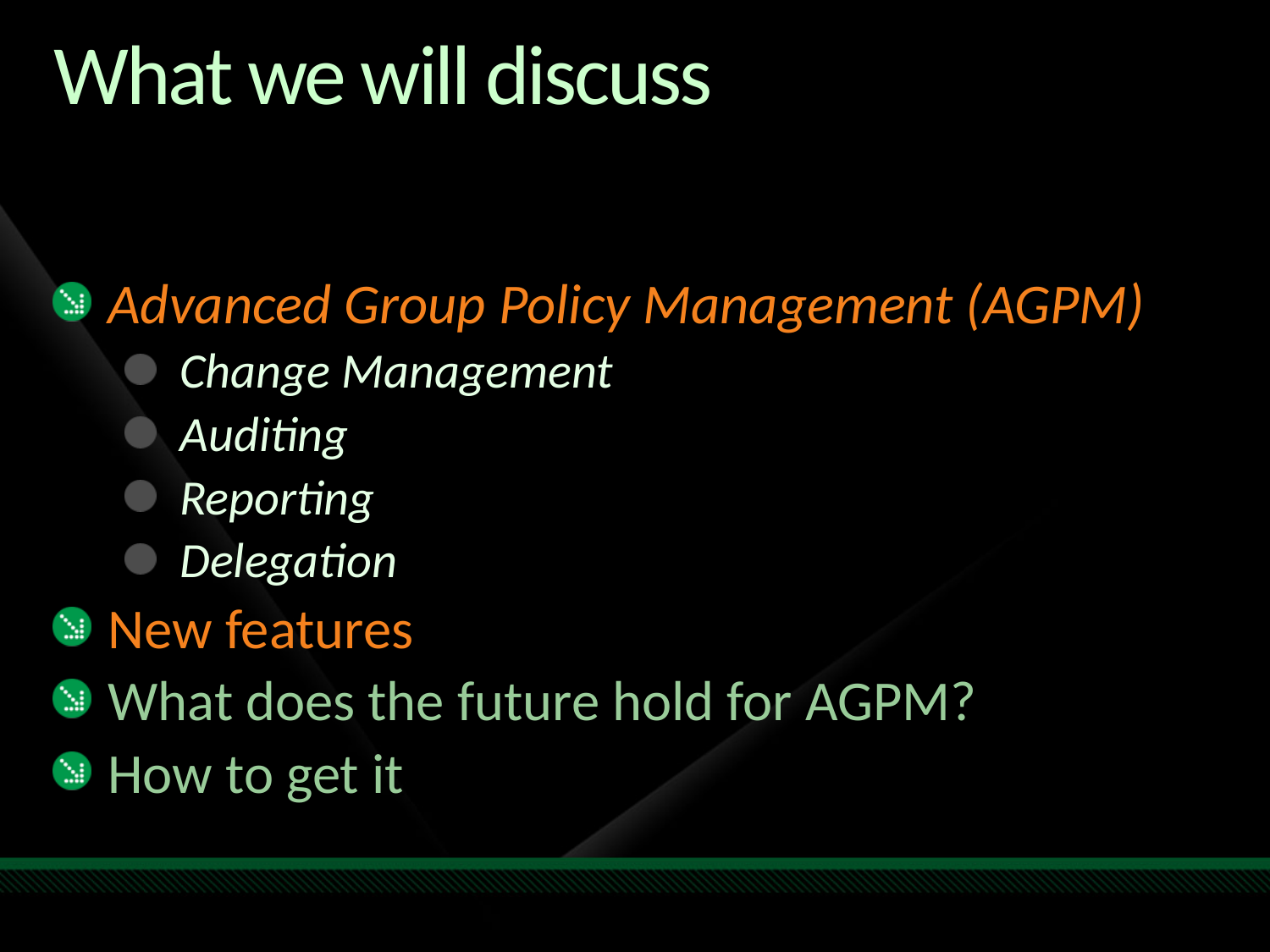

# What we will discuss

Advanced Group Policy Management (AGPM)
Change Management
Auditing
Reporting
Delegation
New features
What does the future hold for AGPM?
How to get it